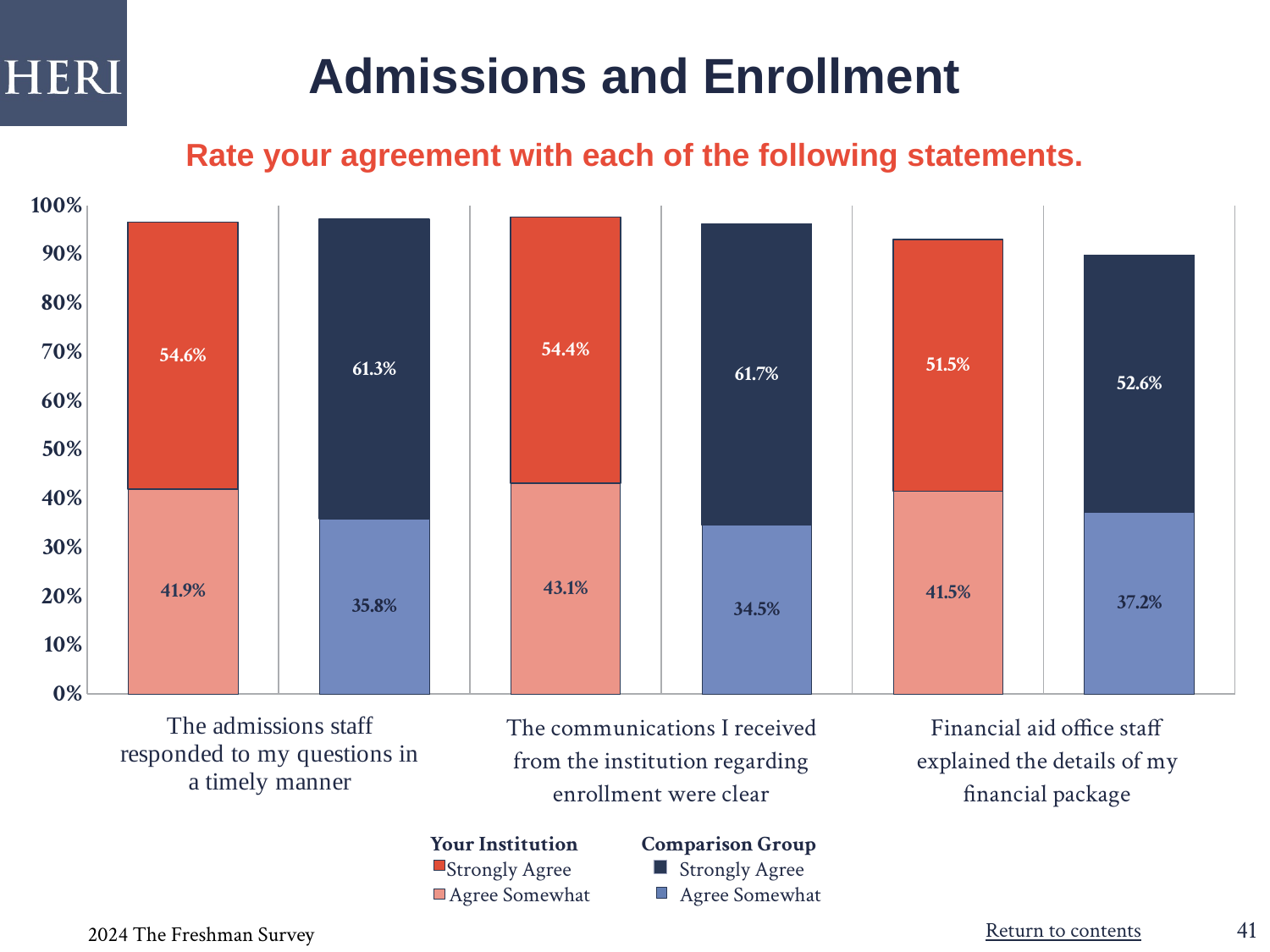

# Admissions and Enrollment
Rate your agreement with each of the following statements.

### Chart

| Category | Somewhat Agree | Strongly Agree |
|---|---|---|
| Your Institution | 0.4195 | 0.5463 |
| Comparison Group | 0.3581 | 0.613 |
| Your Institution | 0.4314 | 0.5441 |
| Comparison Group | 0.345 | 0.6172 |
| Your Institution | 0.415 | 0.515 |
| Comparison Group | 0.3724 | 0.5258 |
 Your Institution               Comparison Group
     Strongly Agree	Strongly Agree
     Agree Somewhat	Agree Somewhat

2024 The Freshman Survey

Return to contents
41